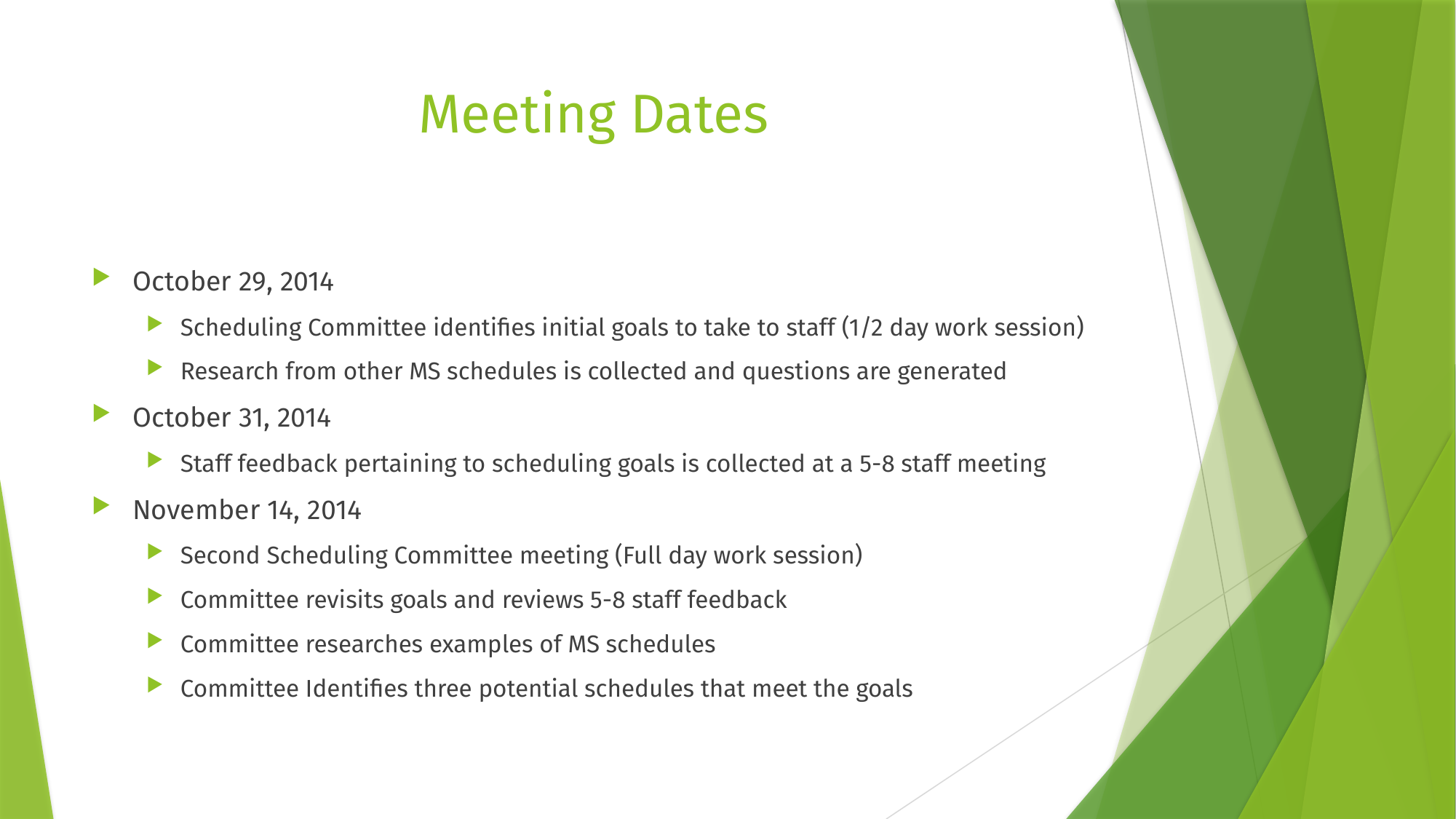

# Meeting Dates
October 29, 2014
Scheduling Committee identifies initial goals to take to staff (1/2 day work session)
Research from other MS schedules is collected and questions are generated
October 31, 2014
Staff feedback pertaining to scheduling goals is collected at a 5-8 staff meeting
November 14, 2014
Second Scheduling Committee meeting (Full day work session)
Committee revisits goals and reviews 5-8 staff feedback
Committee researches examples of MS schedules
Committee Identifies three potential schedules that meet the goals